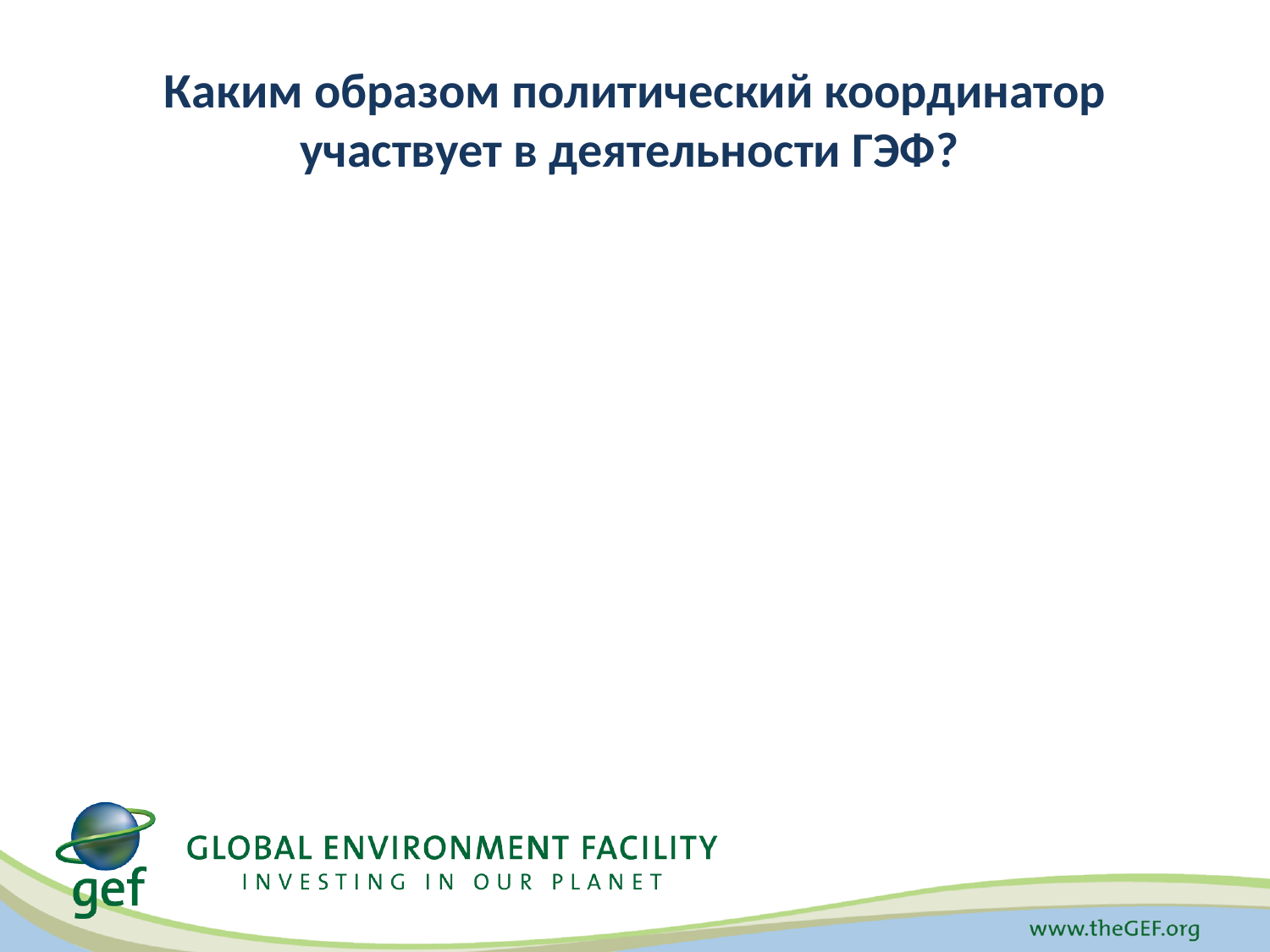

# Каким образом политический координатор участвует в деятельности ГЭФ?